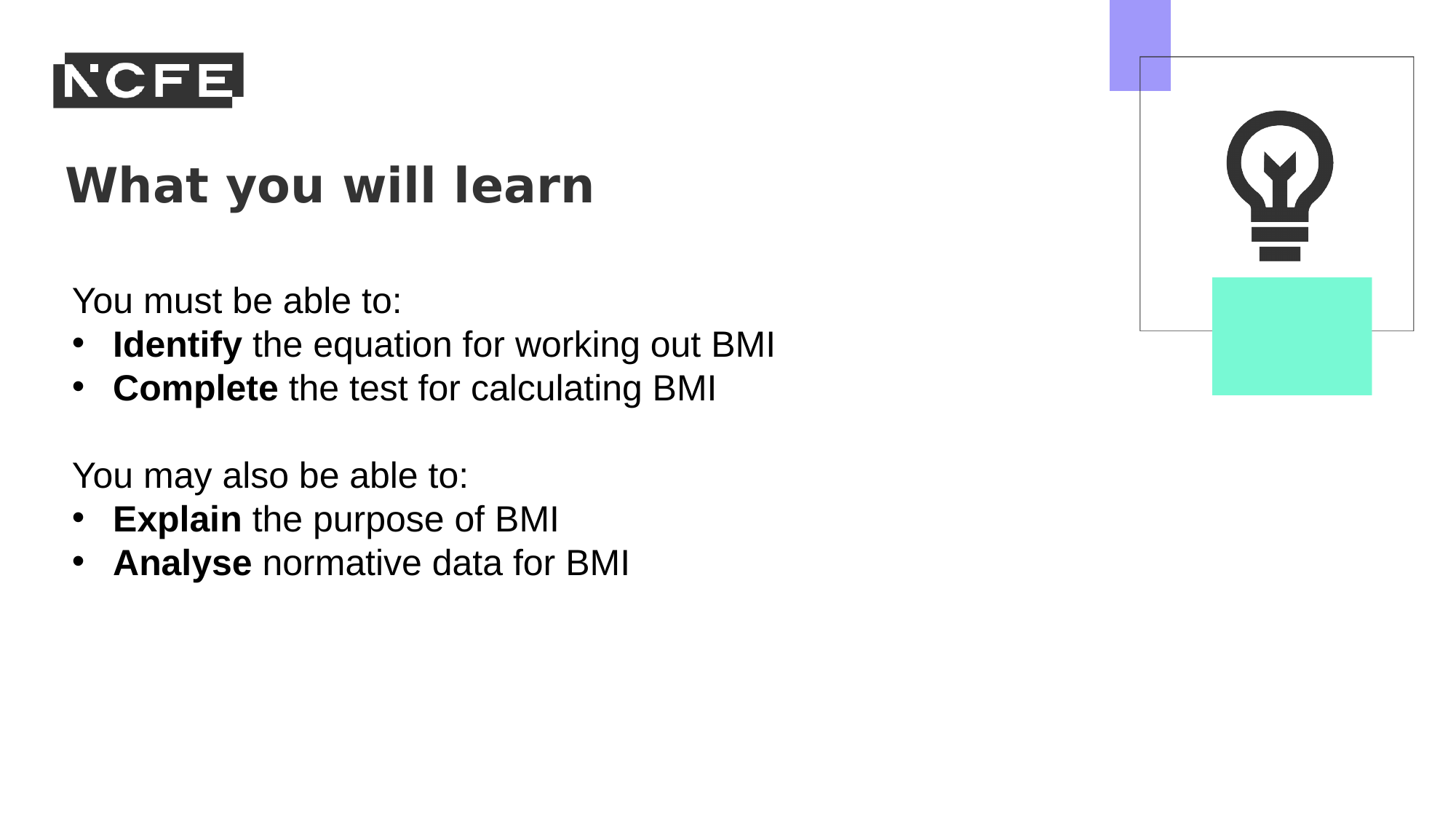

You must be able to:
Identify the equation for working out BMI
Complete the test for calculating BMI

You may also be able to:
Explain the purpose of BMI
Analyse normative data for BMI